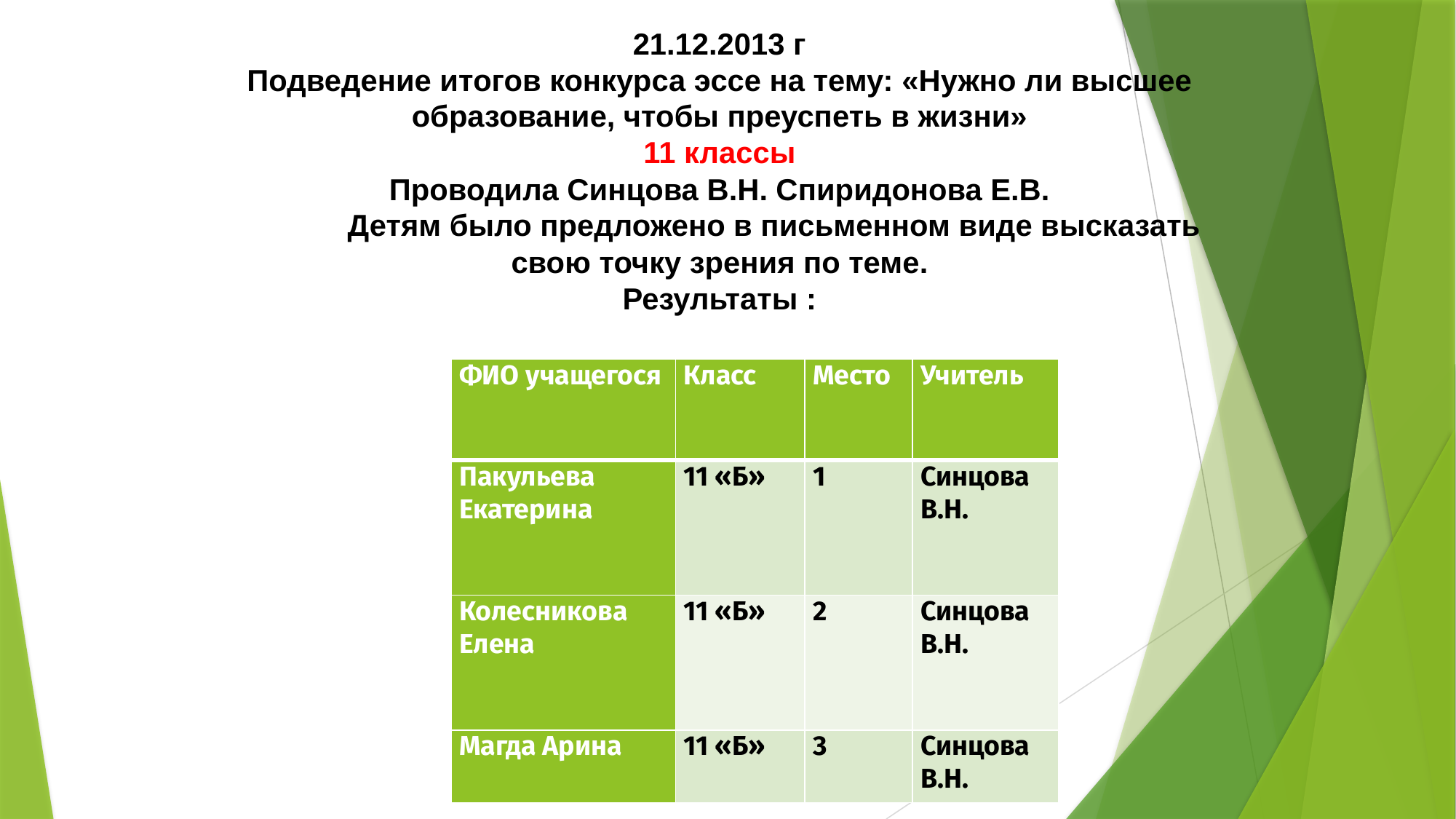

21.12.2013 г
Подведение итогов конкурса эссе на тему: «Нужно ли высшее образование, чтобы преуспеть в жизни»
11 классы
Проводила Синцова В.Н. Спиридонова Е.В.
	Детям было предложено в письменном виде высказать свою точку зрения по теме.
Результаты :
| ФИО учащегося | Класс | Место | Учитель |
| --- | --- | --- | --- |
| Пакульева Екатерина | 11 «Б» | 1 | Синцова В.Н. |
| Колесникова Елена | 11 «Б» | 2 | Синцова В.Н. |
| Магда Арина | 11 «Б» | 3 | Синцова В.Н. |